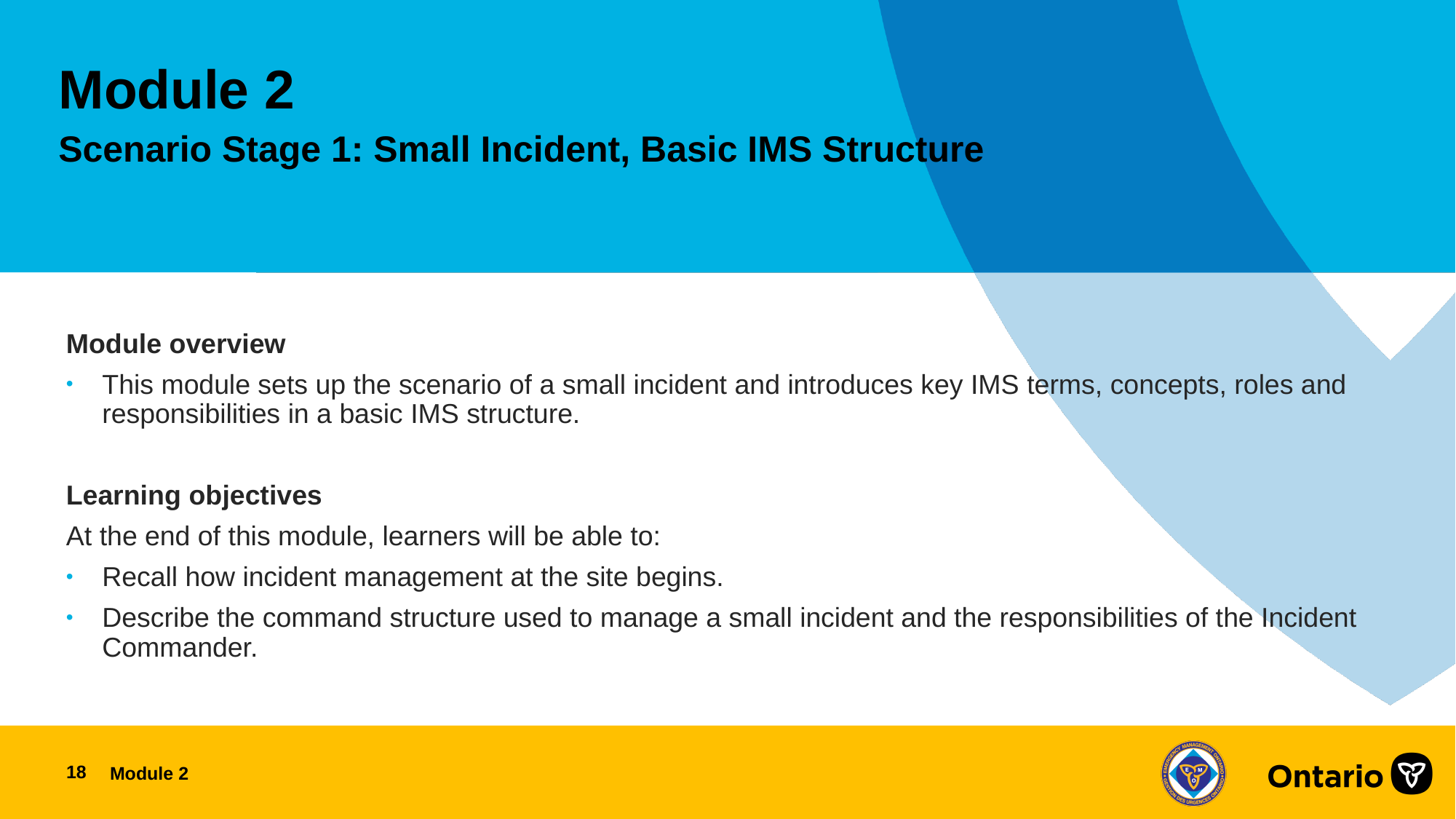

Module 2
Scenario Stage 1: Small Incident, Basic IMS Structure
Module overview
This module sets up the scenario of a small incident and introduces key IMS terms, concepts, roles and responsibilities in a basic IMS structure.

Learning objectives
At the end of this module, learners will be able to:
Recall how incident management at the site begins.
Describe the command structure used to manage a small incident and the responsibilities of the Incident Commander.
18
Module 2